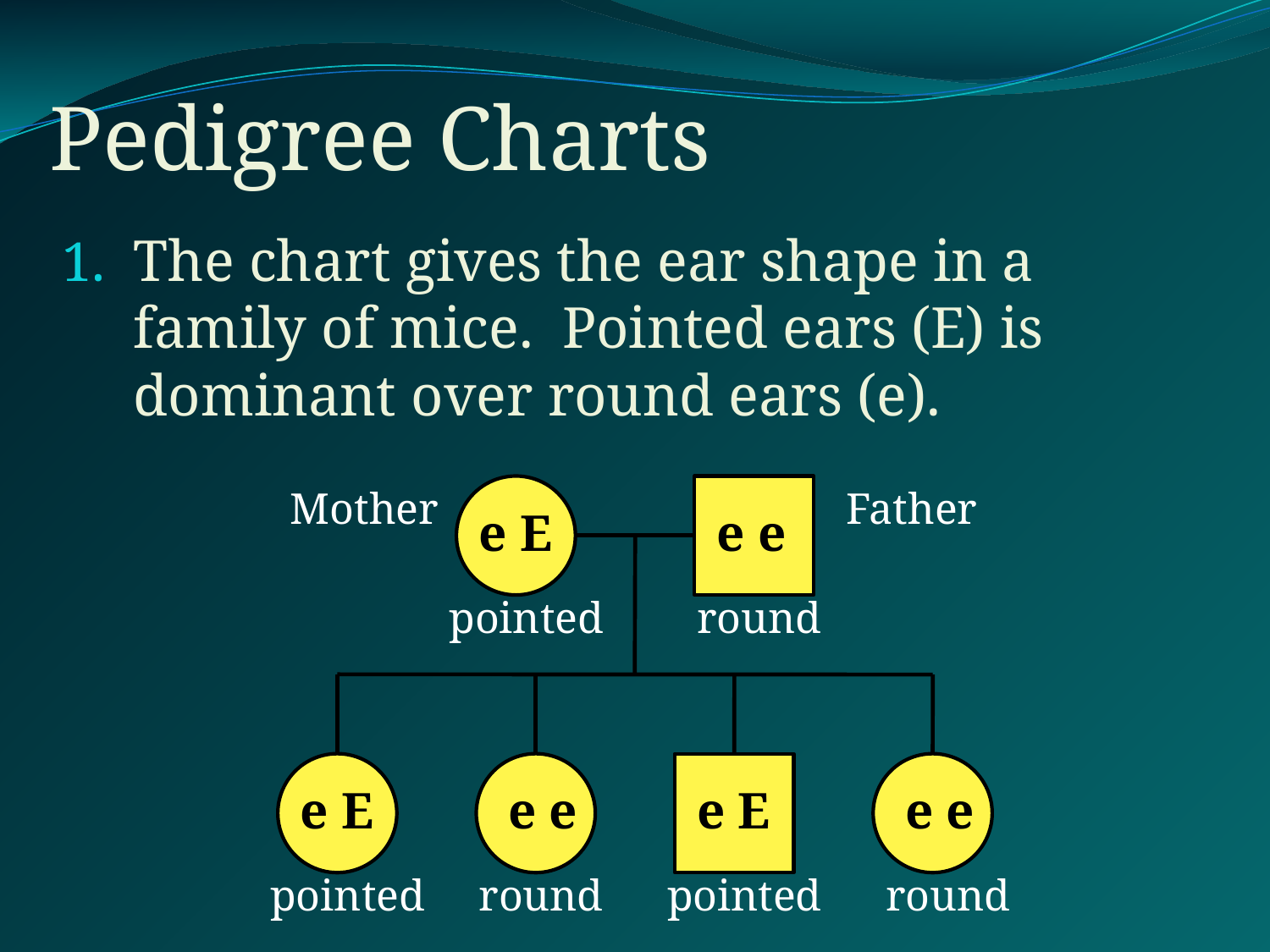

# Pedigree Charts
The chart gives the ear shape in a family of mice.  Pointed ears (E) is dominant over round ears (e).
Mother

Father
e E
e e
pointed
round

e E
e e
e E
e e
pointed
round
pointed
round